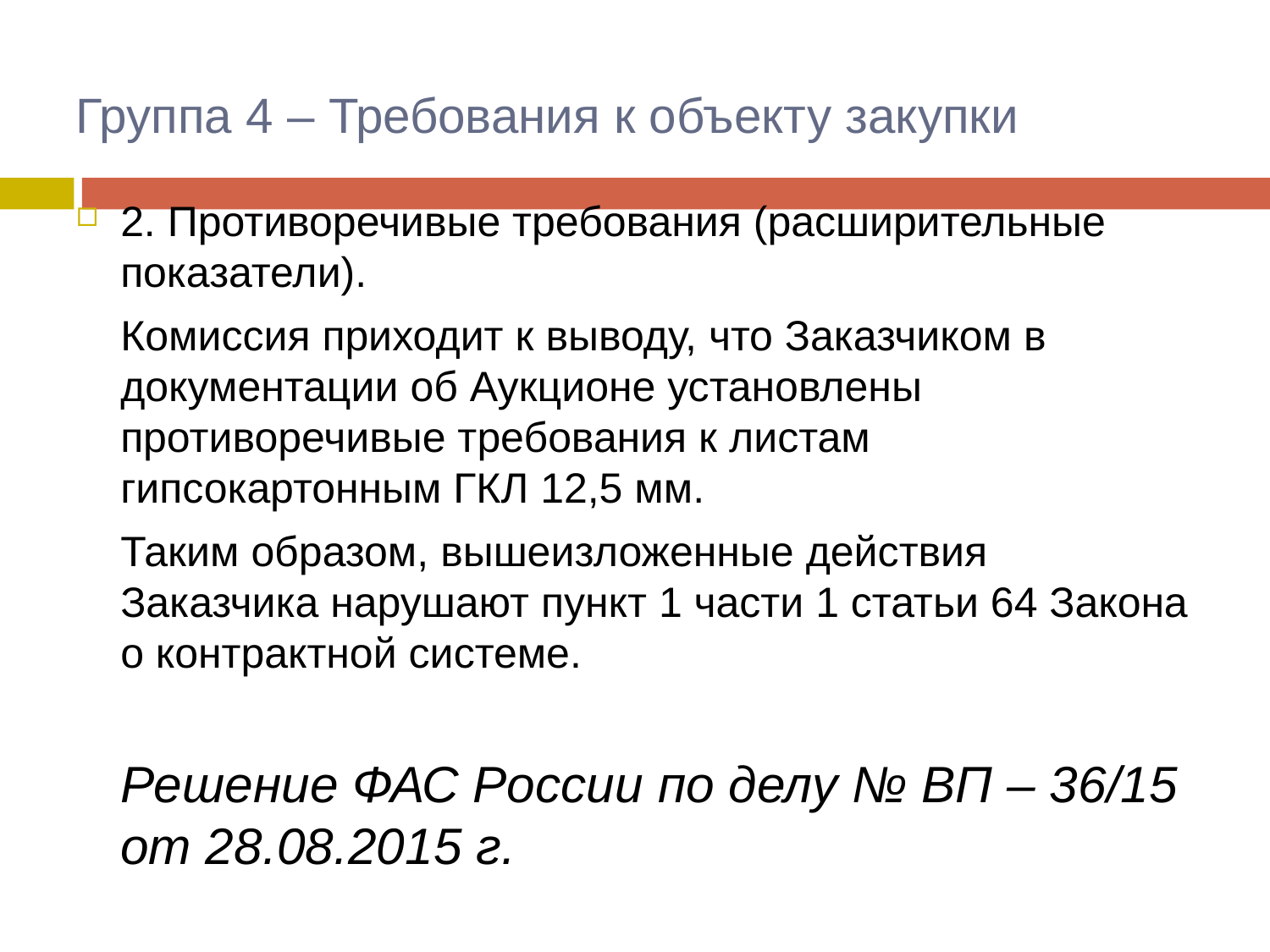

# Группа 4 – Требования к объекту закупки

2. Противоречивые требования (расширительные показатели).
	Комиссия приходит к выводу, что Заказчиком в документации об Аукционе установлены противоречивые требования к листам гипсокартонным ГКЛ 12,5 мм.
	Таким образом, вышеизложенные действия Заказчика нарушают пункт 1 части 1 статьи 64 Закона о контрактной системе.

	Решение ФАС России по делу № ВП – 36/15 от 28.08.2015 г.